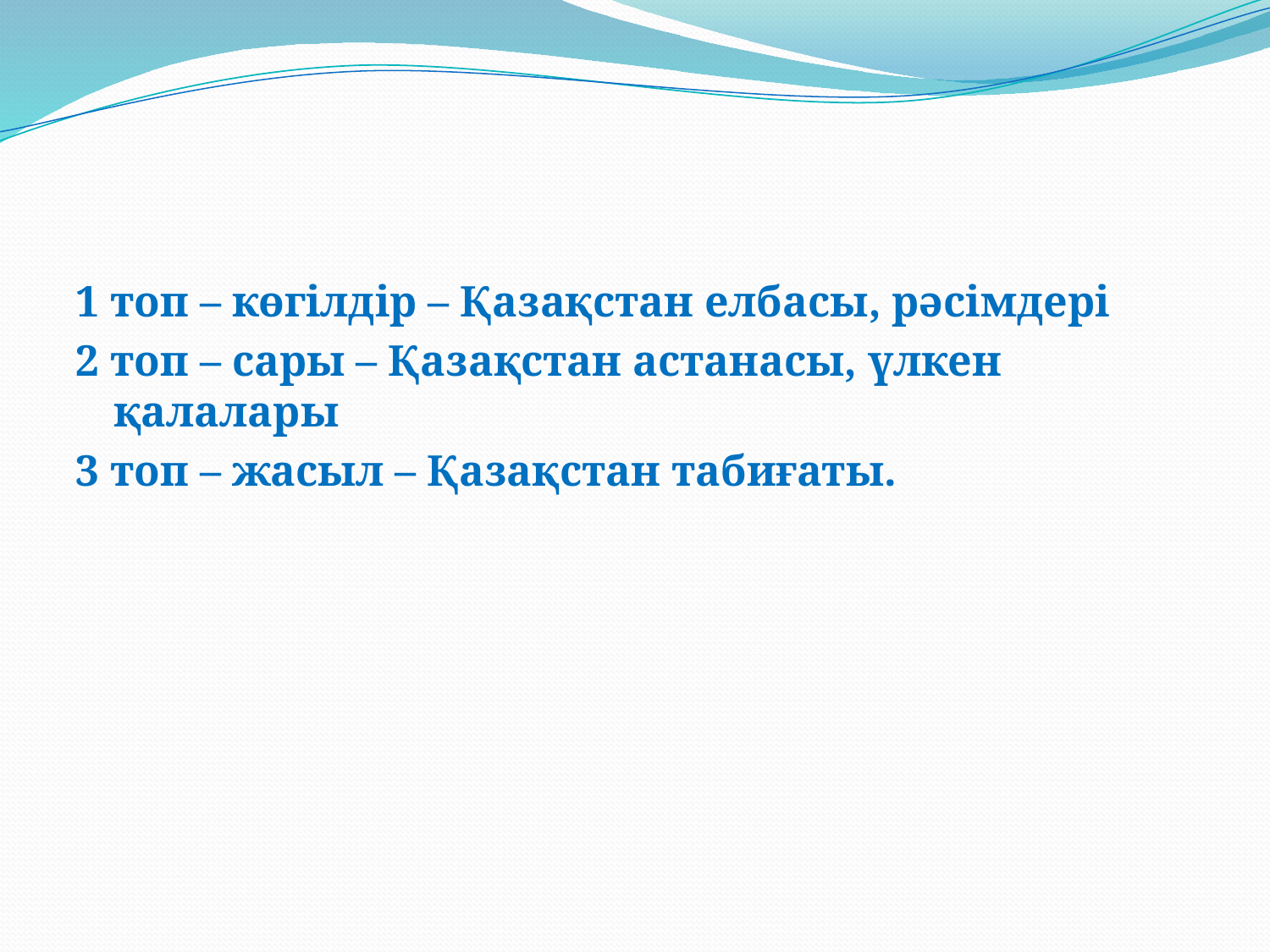

#
1 топ – көгілдір – Қазақстан елбасы, рәсімдері
2 топ – сары – Қазақстан астанасы, үлкен қалалары
3 топ – жасыл – Қазақстан табиғаты.